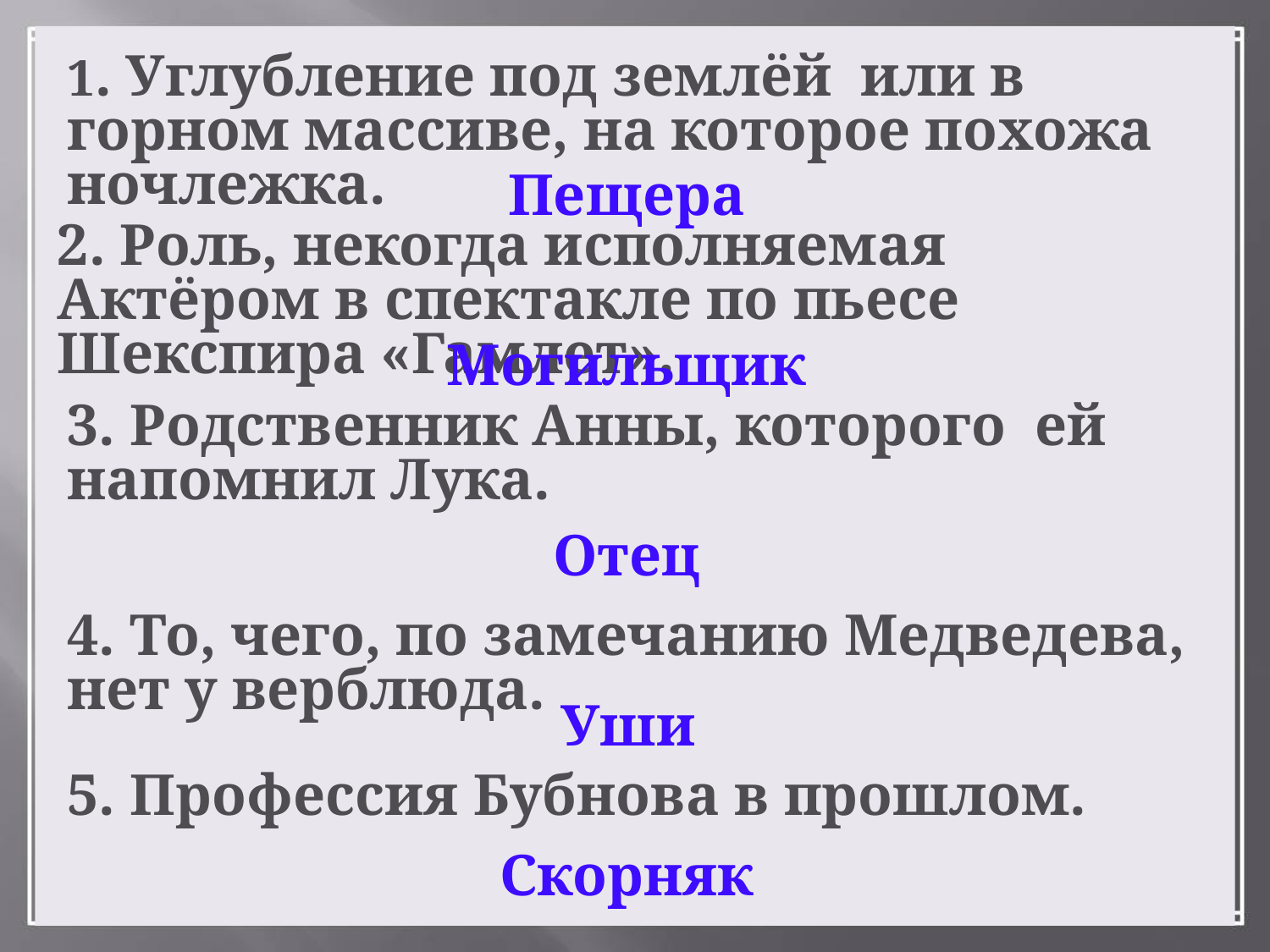

1. Углубление под землёй  или в горном массиве, на которое похожа ночлежка.
Пещера
2. Роль, некогда исполняемая Актёром в спектакле по пьесе Шекспира «Гамлет».
Могильщик
3. Родственник Анны, которого  ей напомнил Лука.
Отец
4. То, чего, по замечанию Медведева, нет у верблюда.
Уши
5. Профессия Бубнова в прошлом.
Скорняк